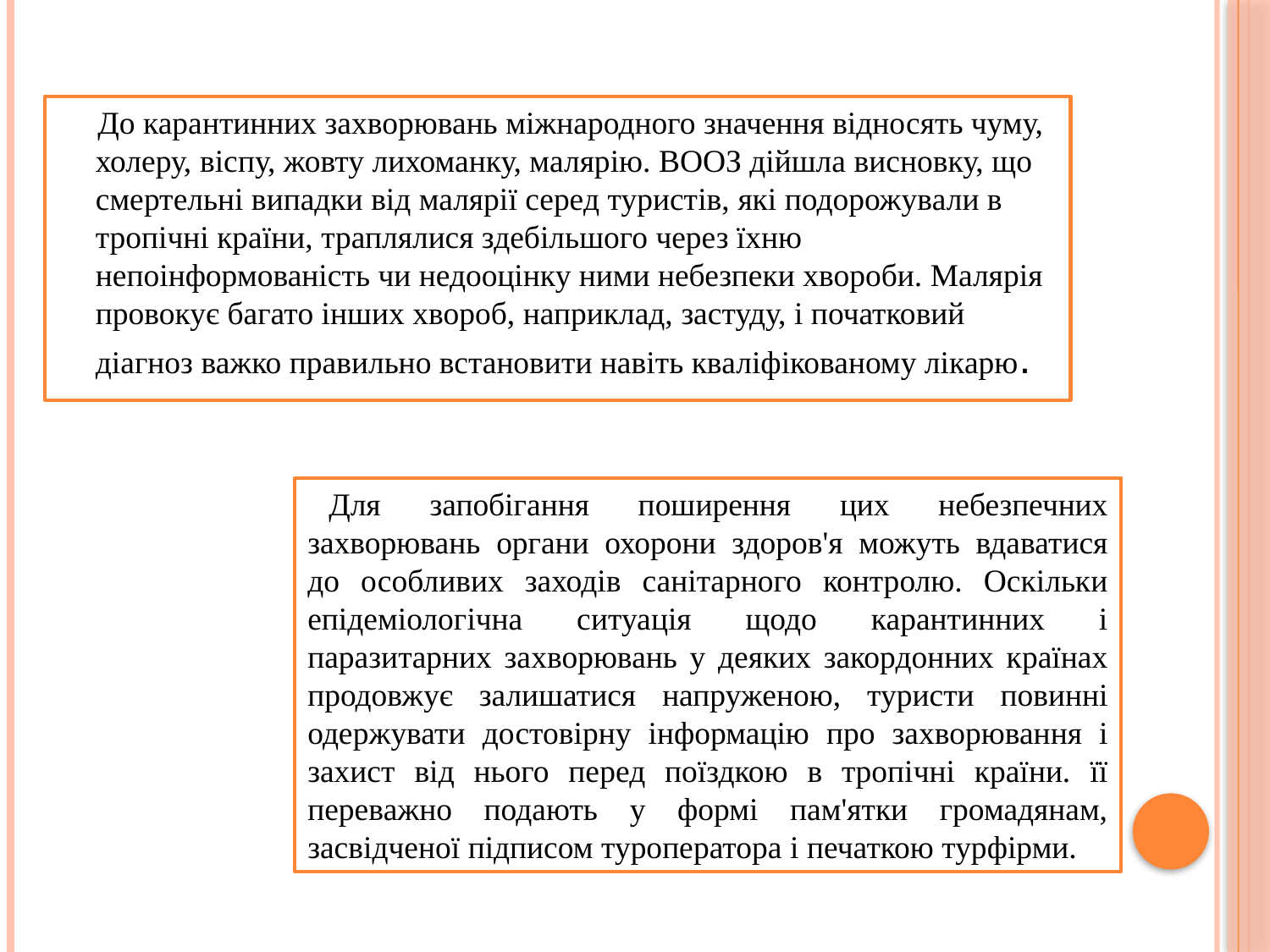

До карантинних захворювань міжнародного значення відносять чуму, холеру, віспу, жовту лихоманку, малярію. ВООЗ дійшла висновку, що смертельні випадки від малярії серед туристів, які подорожували в тропічні країни, траплялися здебільшого через їхню непоінформованість чи недооцінку ними небезпеки хвороби. Малярія провокує багато інших хвороб, наприклад, застуду, і початковий діагноз важко правильно встановити навіть кваліфікованому лікарю.

Для запобігання поширення цих небезпечних захворювань органи охорони здоров'я можуть вдаватися до особливих заходів санітарного контролю. Оскільки епідеміологічна ситуація щодо карантинних і паразитарних захворювань у деяких закордонних країнах продовжує залишатися напруженою, туристи повинні одержувати достовірну інформацію про захворювання і захист від нього перед поїздкою в тропічні країни. її переважно подають у формі пам'ятки громадянам, засвідченої підписом туроператора і печаткою турфірми.